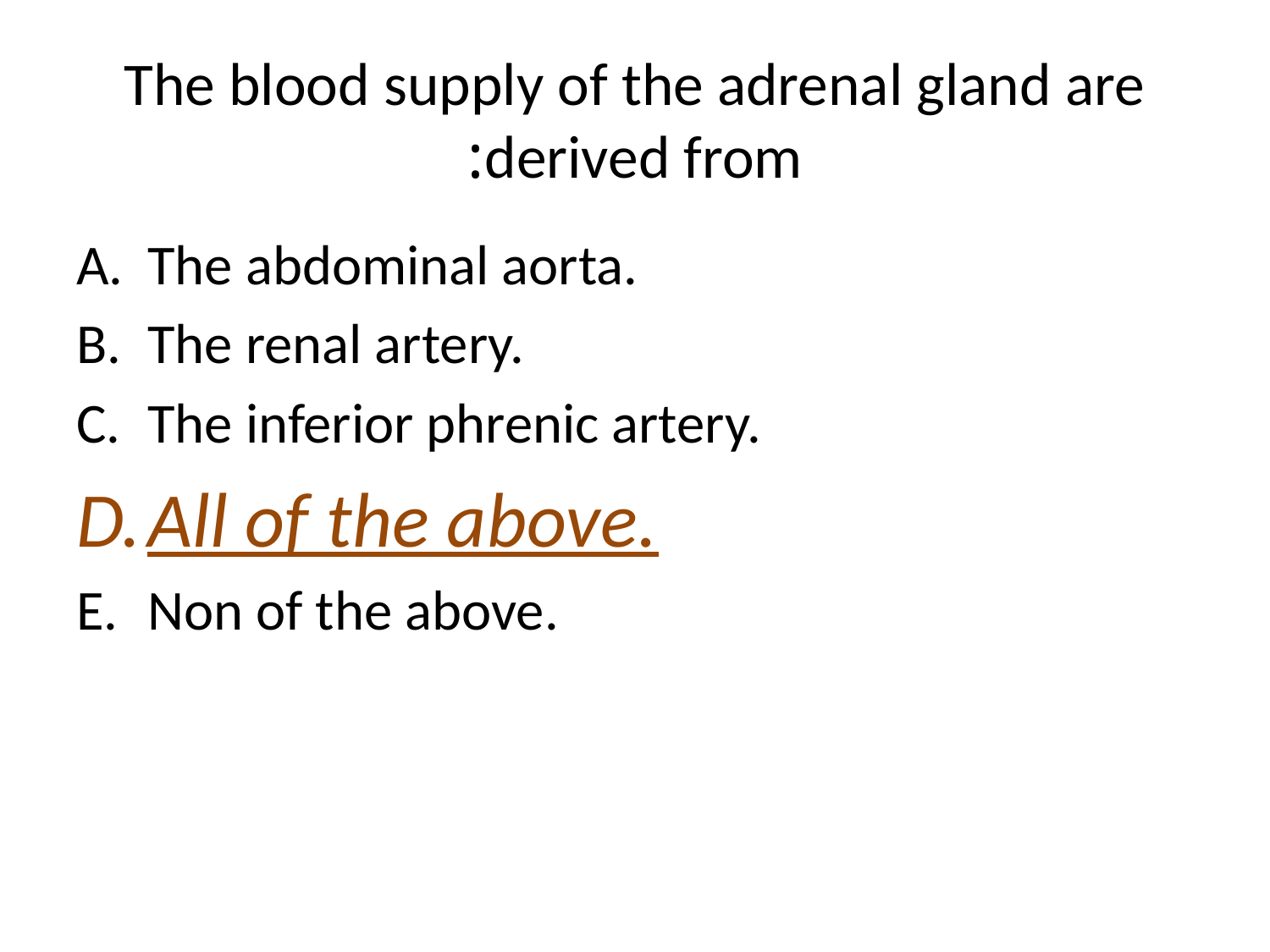

# The blood supply of the adrenal gland are derived from:
The abdominal aorta.
The renal artery.
The inferior phrenic artery.
All of the above.
Non of the above.